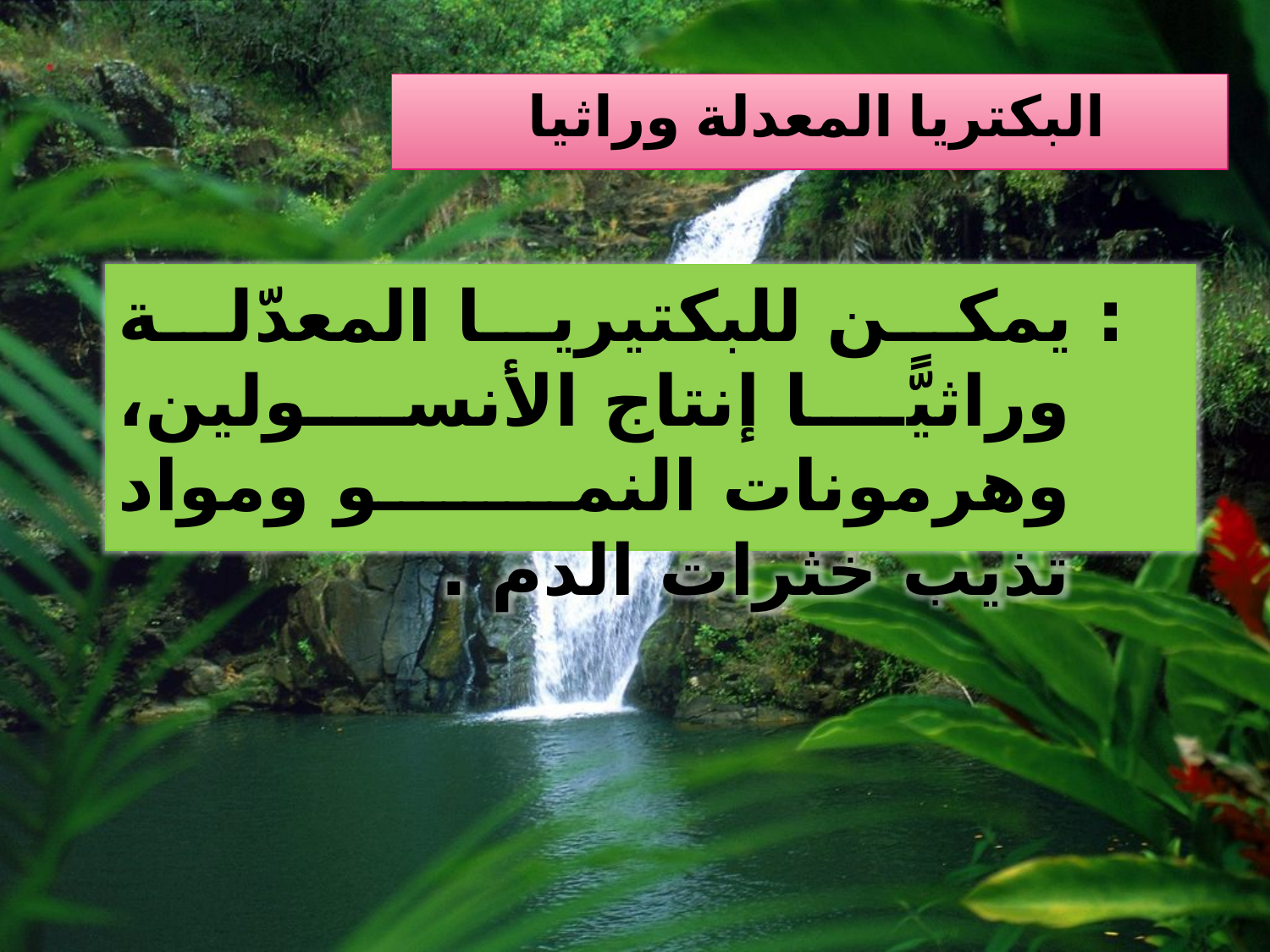

# البكتريا المعدلة وراثيا
  : يمكن للبكتيريا المعدّلة وراثيًّا إنتاج الأنسولين، وهرمونات النمو ومواد تذيب خثرات الدم .